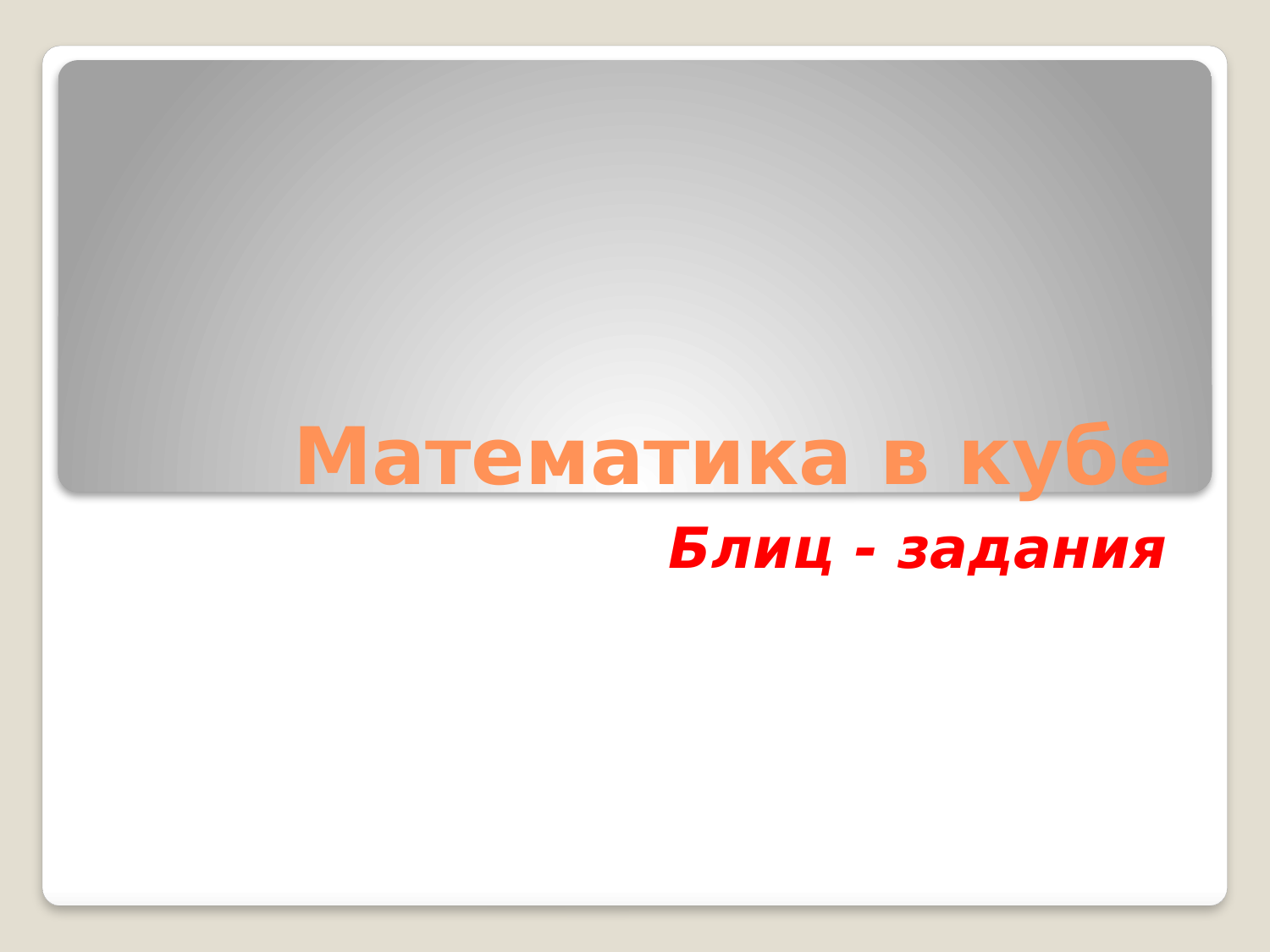

# Математика в кубе
Блиц - задания